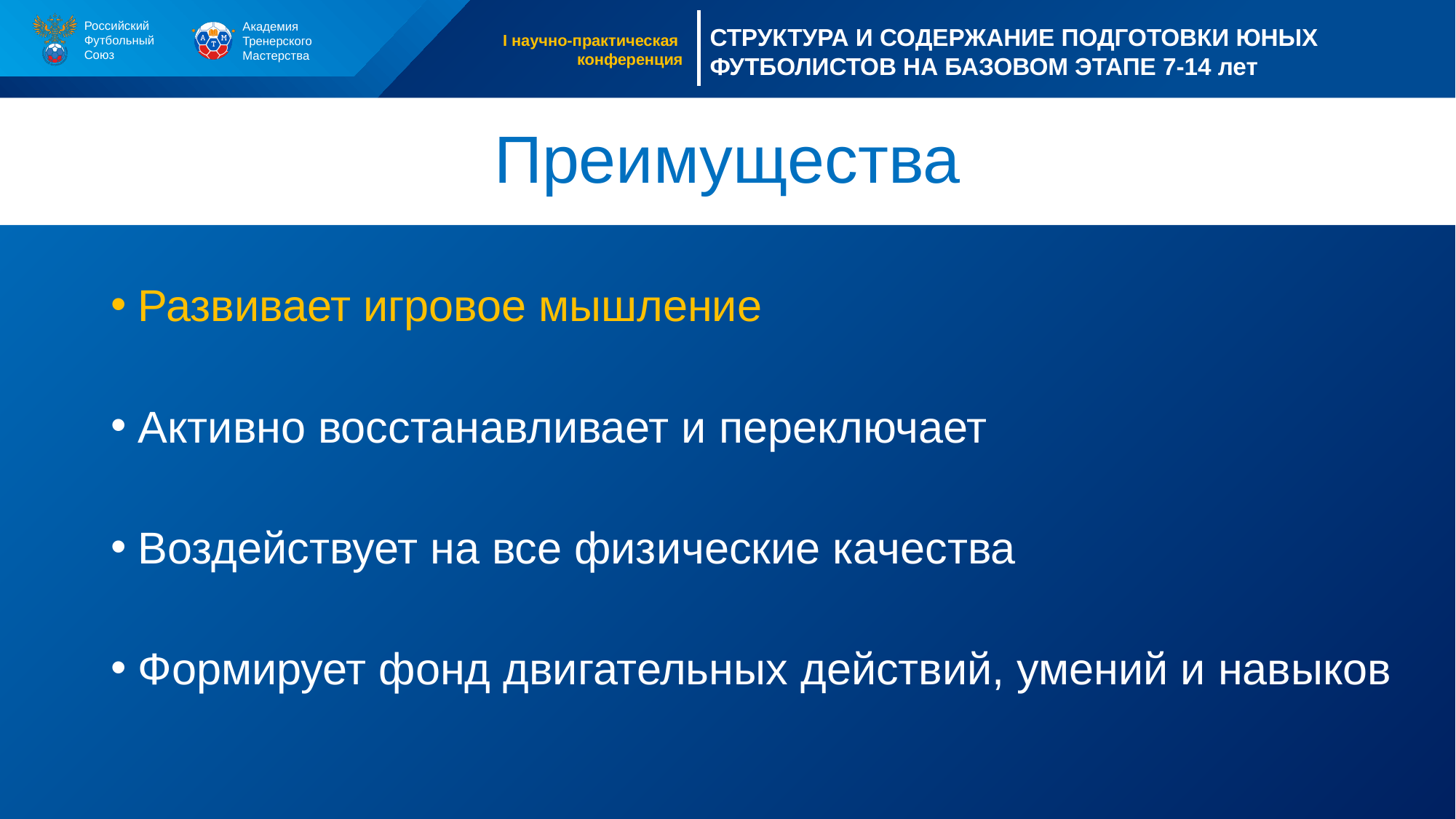

# Преимущества
Развивает игровое мышление
Активно восстанавливает и переключает
Воздействует на все физические качества
Формирует фонд двигательных действий, умений и навыков